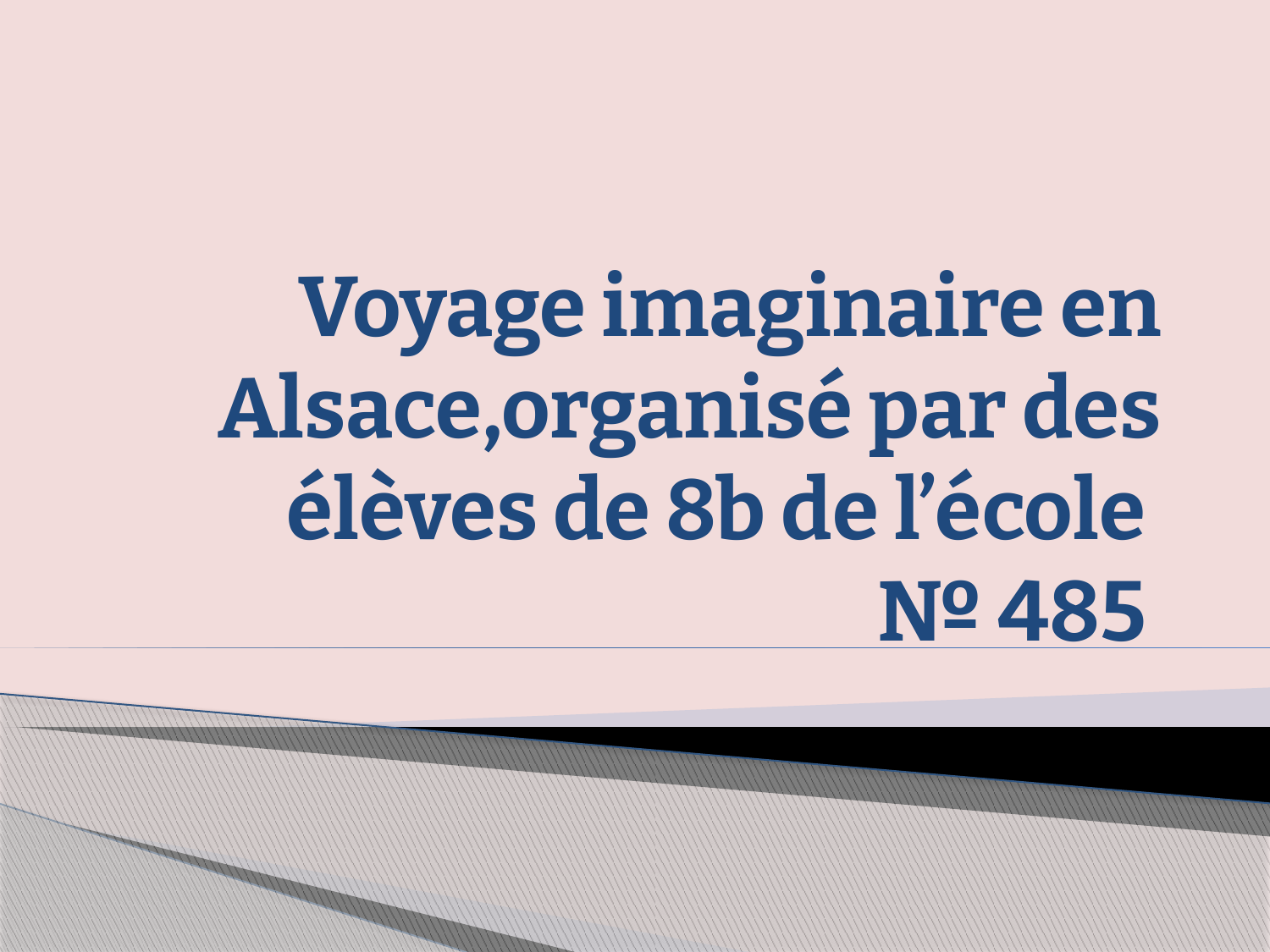

# Voyage imaginaire en Alsace,organisé par des élèves de 8b de l’école № 485